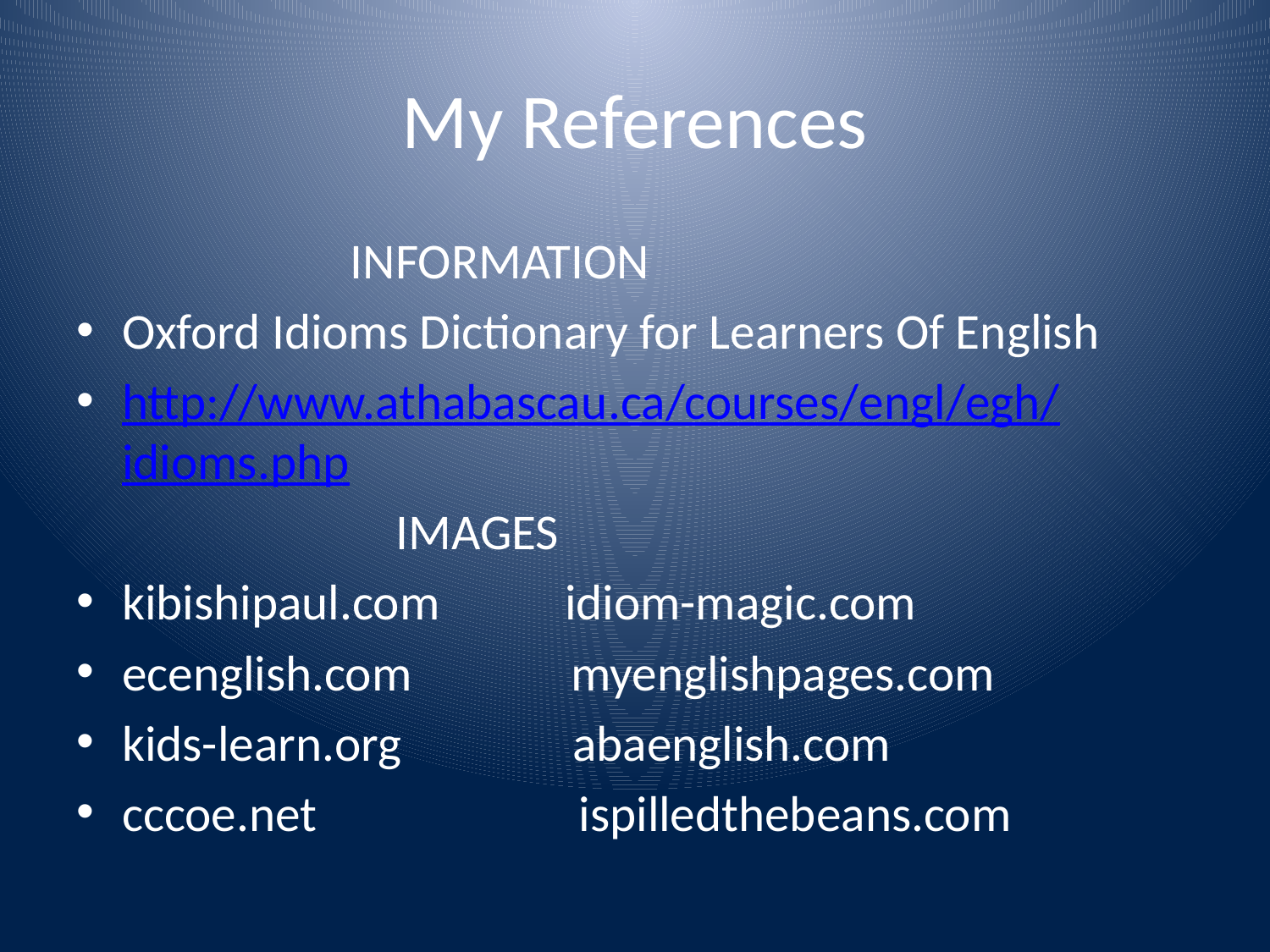

# My References
                        INFORMATION
Oxford Idioms Dictionary for Learners Of English
http://www.athabascau.ca/courses/engl/egh/idioms.php
                            IMAGES
kibishipaul.com           idiom-magic.com
ecenglish.com              myenglishpages.com
kids-learn.org               abaenglish.com
cccoe.net                       ispilledthebeans.com